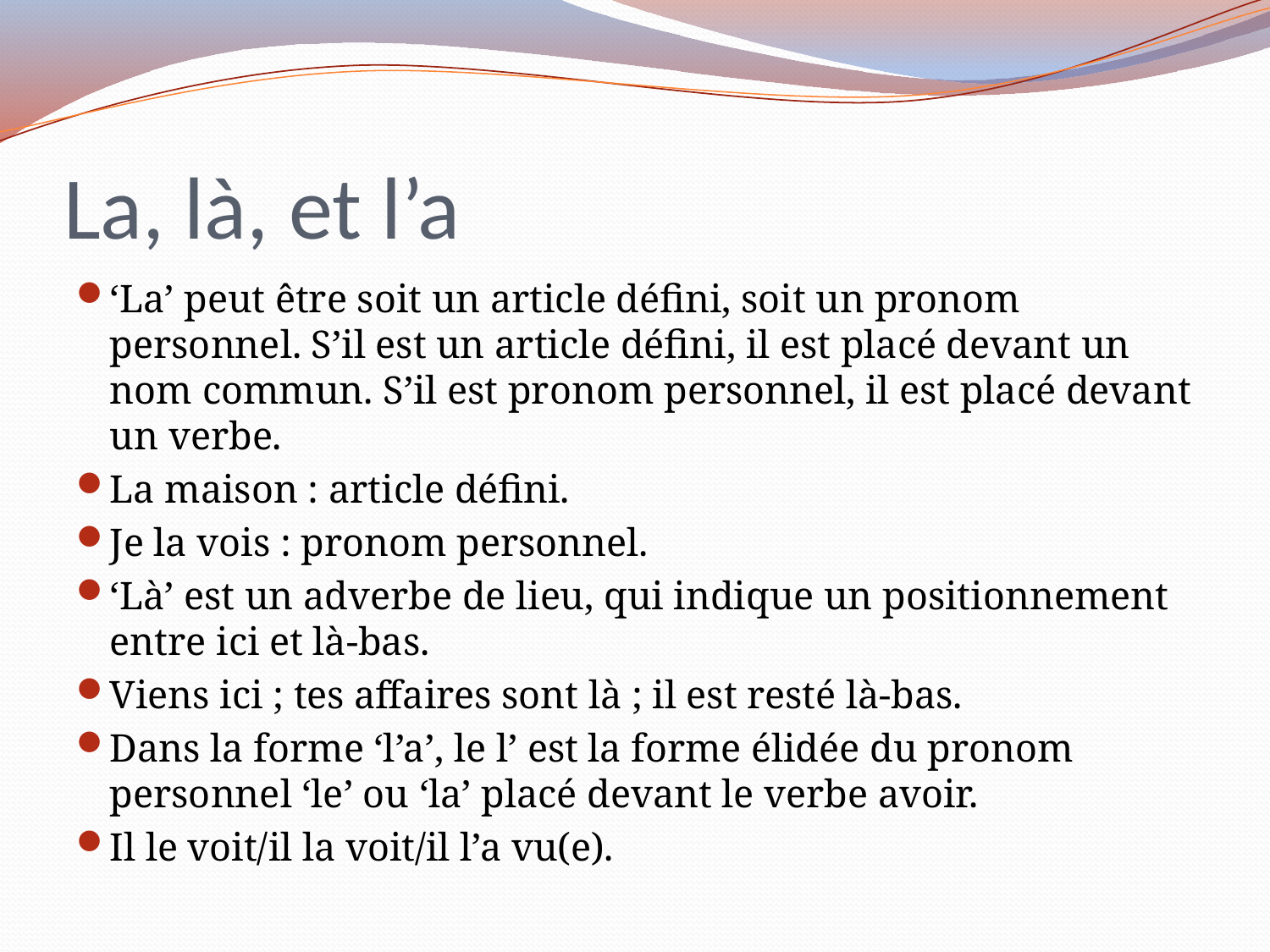

# La, là, et l’a
‘La’ peut être soit un article défini, soit un pronom personnel. S’il est un article défini, il est placé devant un nom commun. S’il est pronom personnel, il est placé devant un verbe.
La maison : article défini.
Je la vois : pronom personnel.
‘Là’ est un adverbe de lieu, qui indique un positionnement entre ici et là-bas.
Viens ici ; tes affaires sont là ; il est resté là-bas.
Dans la forme ‘l’a’, le l’ est la forme élidée du pronom personnel ‘le’ ou ‘la’ placé devant le verbe avoir.
Il le voit/il la voit/il l’a vu(e).